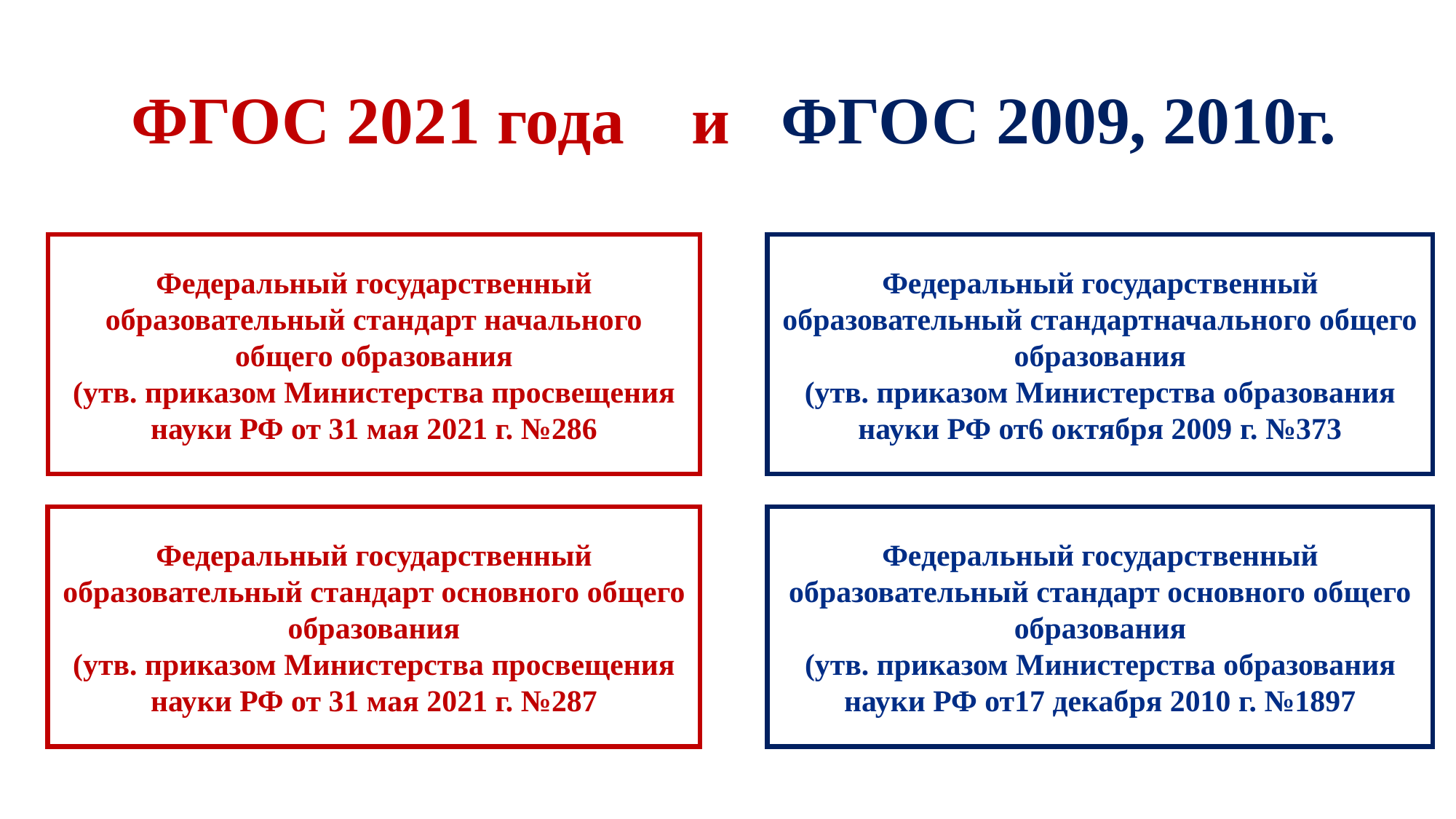

# ФГОС 2021 года    и   ФГОС 2009, 2010г.
Федеральный государственный образовательный стандарт начального общего образования
(утв. приказом Министерства просвещения науки РФ от 31 мая 2021 г. №286
Федеральный государственный образовательный стандартначального общего образования
(утв. приказом Министерства образования науки РФ от6 октября 2009 г. №373
Федеральный государственный образовательный стандарт основного общего образования
(утв. приказом Министерства просвещения науки РФ от 31 мая 2021 г. №287
Федеральный государственный образовательный стандарт основного общего образования
(утв. приказом Министерства образования науки РФ от17 декабря 2010 г. №1897